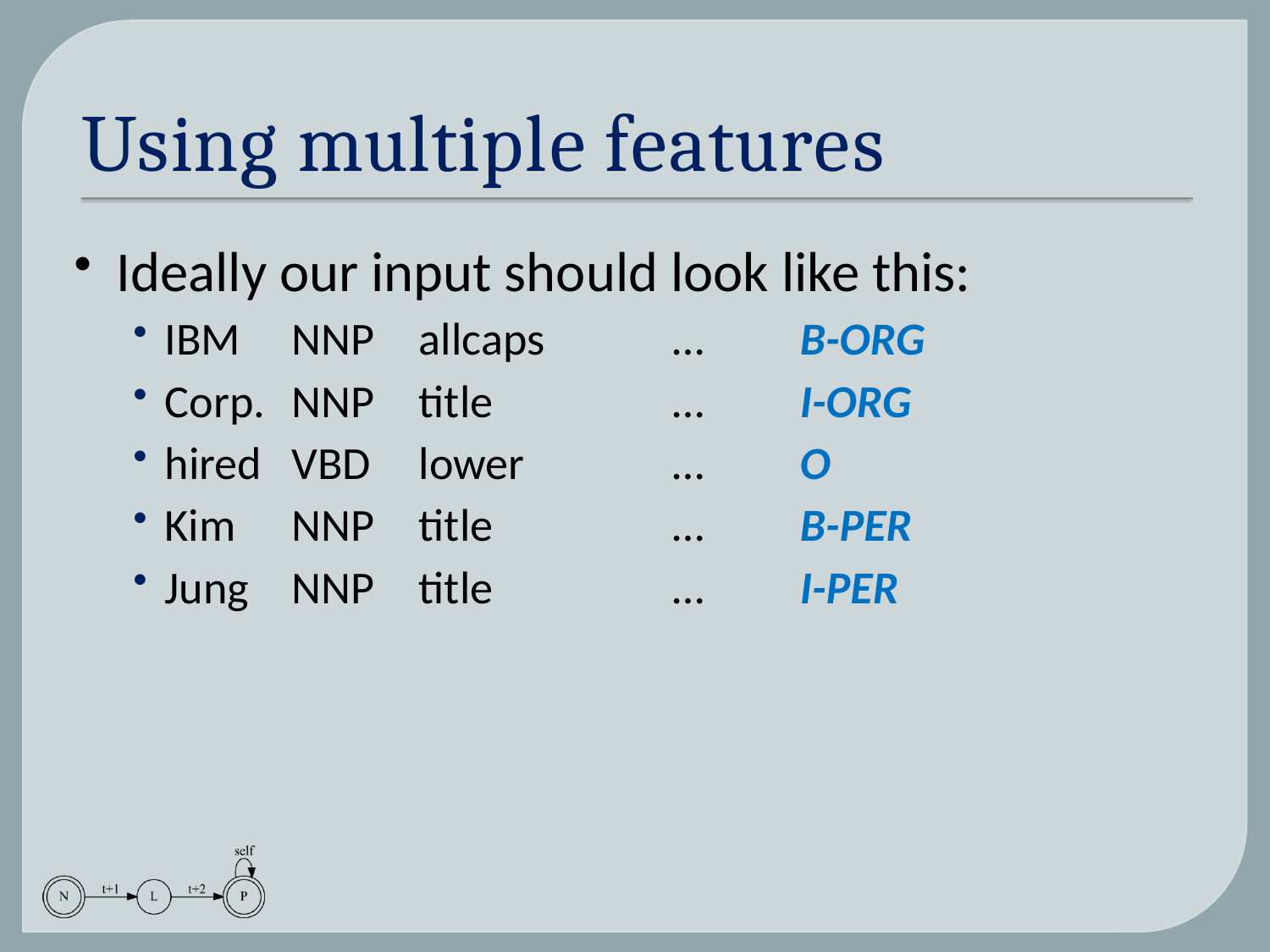

# Using multiple features
Ideally our input should look like this:
IBM	NNP	allcaps		…	B-ORG
Corp.	NNP	title		…	I-ORG
hired	VBD	lower		…	O
Kim	NNP	title		…	B-PER
Jung	NNP	title		…	I-PER